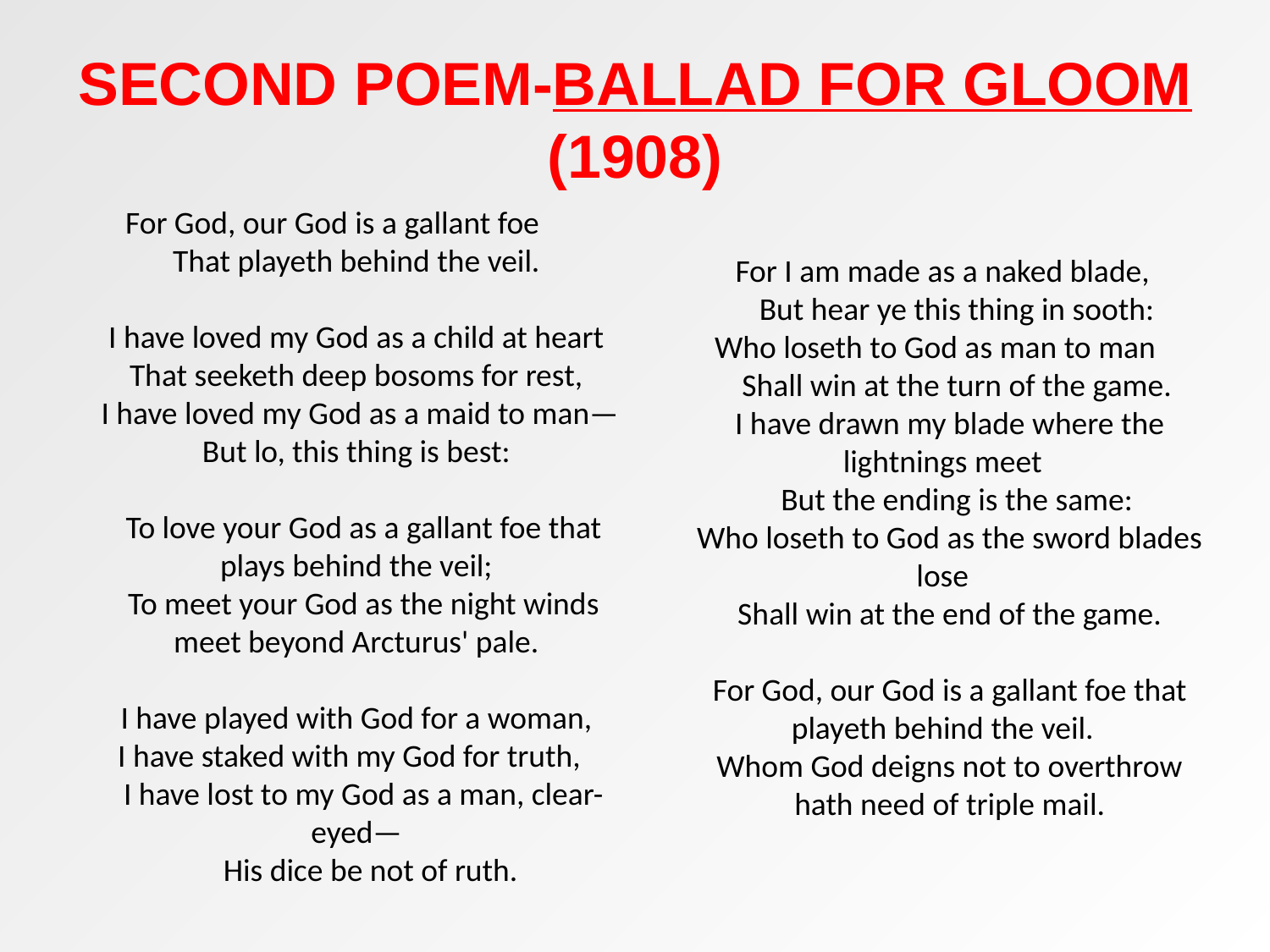

# SECOND POEM-BALLAD FOR GLOOM (1908)
For God, our God is a gallant foe 
That playeth behind the veil. 
 
I have loved my God as a child at heart 
That seeketh deep bosoms for rest, 
I have loved my God as a maid to man—
But lo, this thing is best: 
 
To love your God as a gallant foe that plays behind the veil; 
To meet your God as the night winds meet beyond Arcturus' pale. 
 
I have played with God for a woman, 
I have staked with my God for truth,   
I have lost to my God as a man, clear-eyed— 
    His dice be not of ruth.

For I am made as a naked blade, 
    But hear ye this thing in sooth:
Who loseth to God as man to man   
    Shall win at the turn of the game. 
I have drawn my blade where the lightnings meet 
    But the ending is the same: 
Who loseth to God as the sword blades lose 
    Shall win at the end of the game.   
 
For God, our God is a gallant foe that playeth behind the veil. 
Whom God deigns not to overthrow hath need of triple mail.